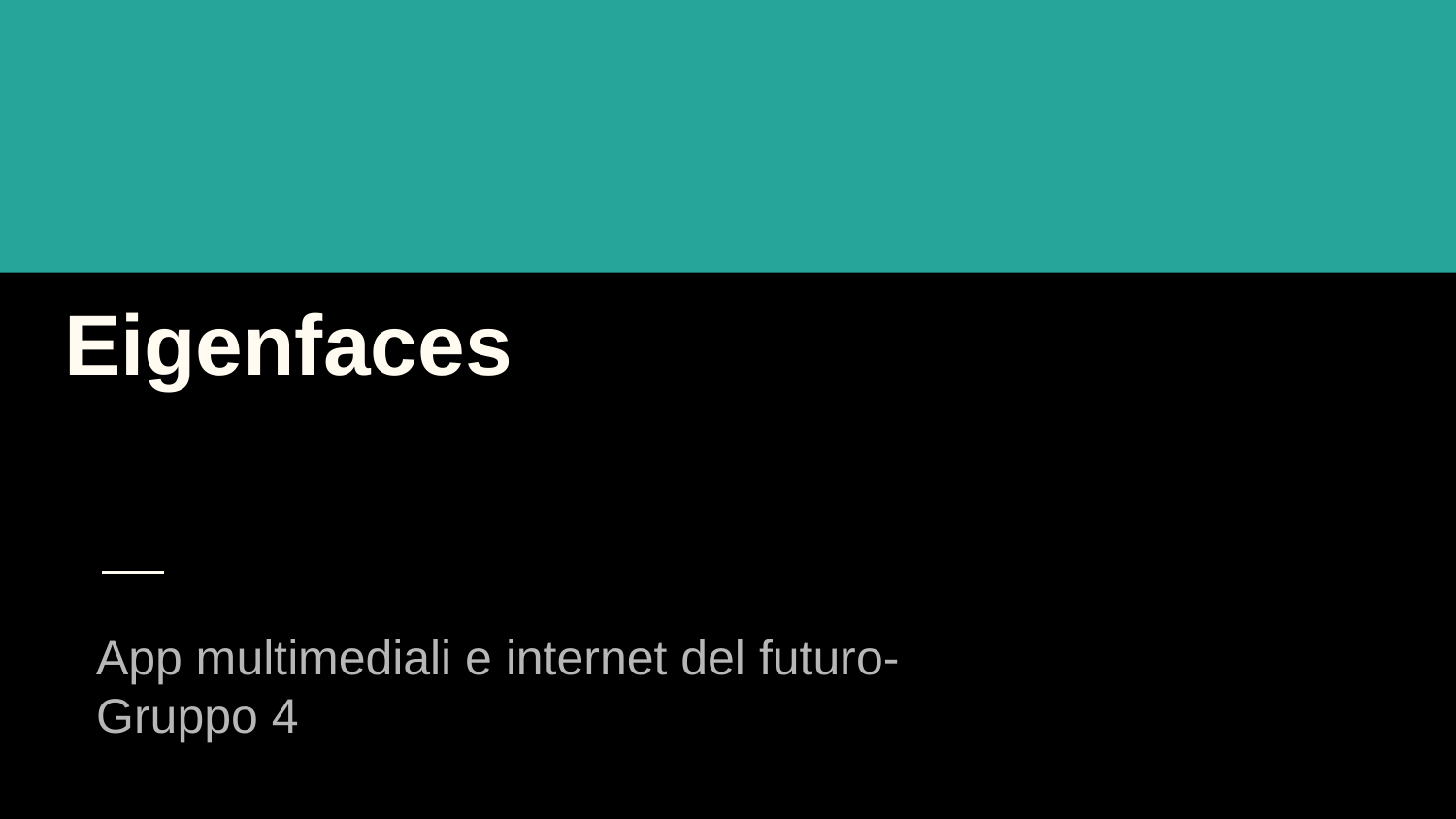

# Eigenfaces
App multimediali e internet del futuro-
Gruppo 4